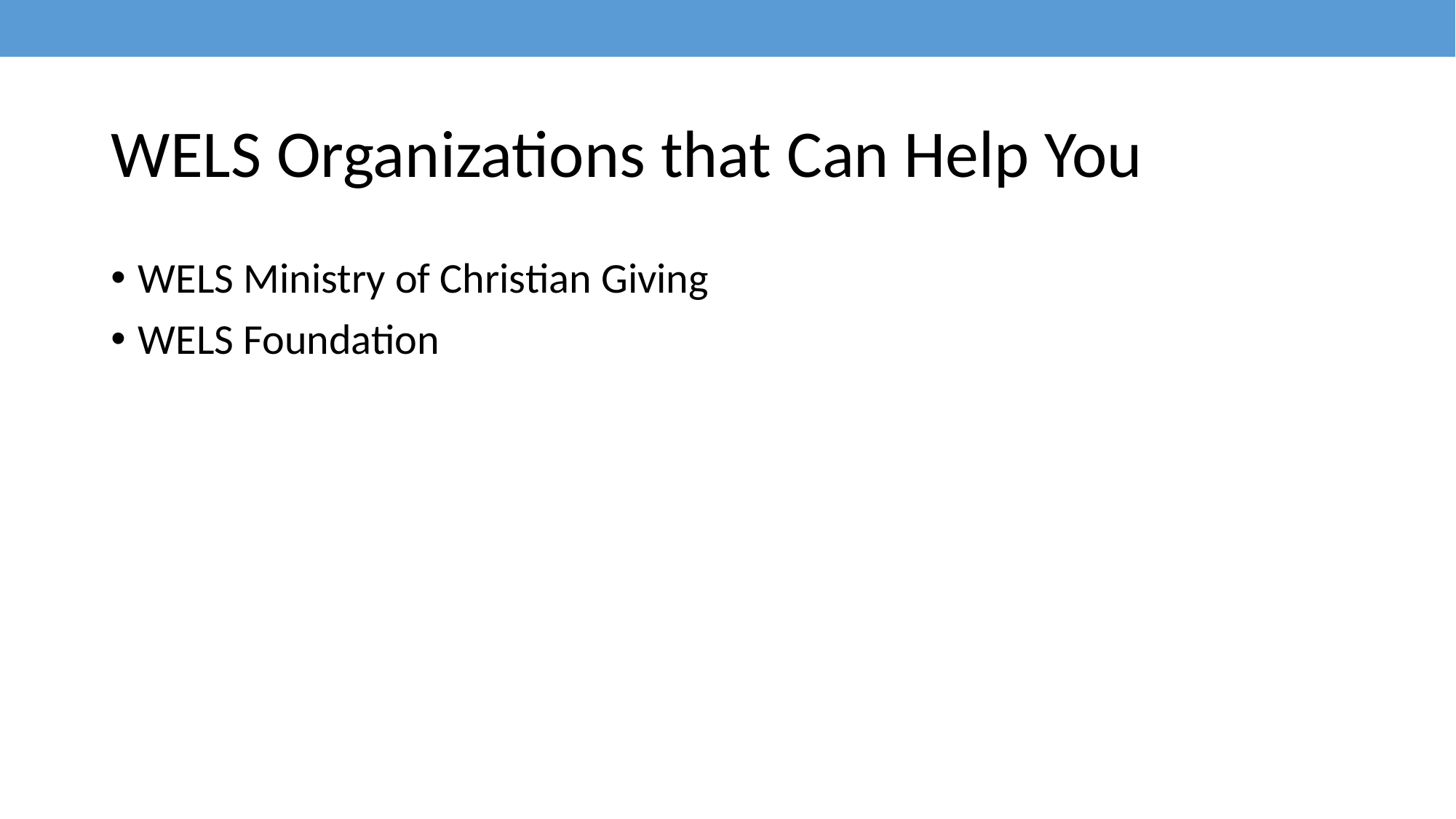

# WELS Organizations that Can Help You
WELS Ministry of Christian Giving
WELS Foundation